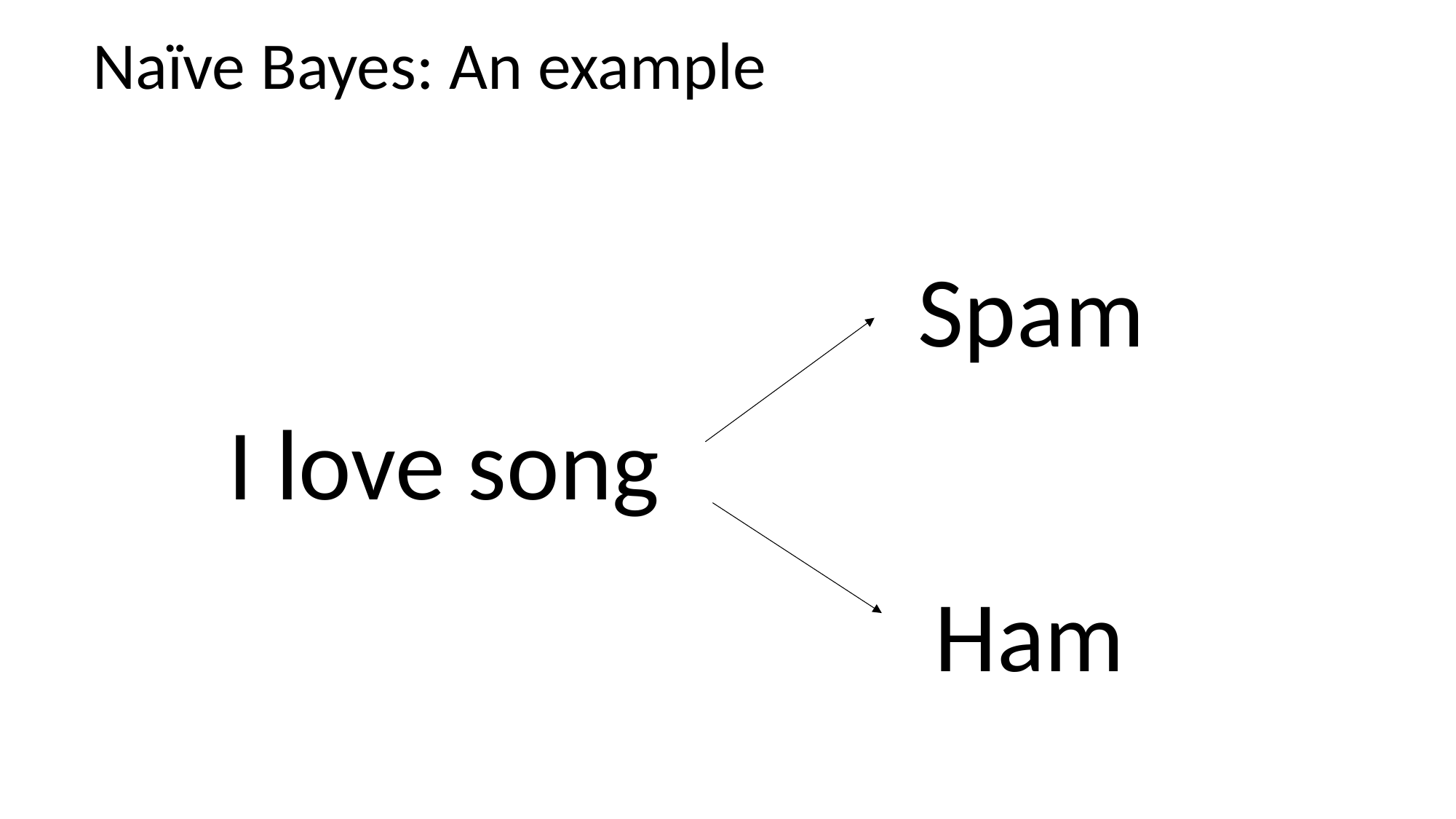

Naïve Bayes: An example
Spam
I love song
Ham